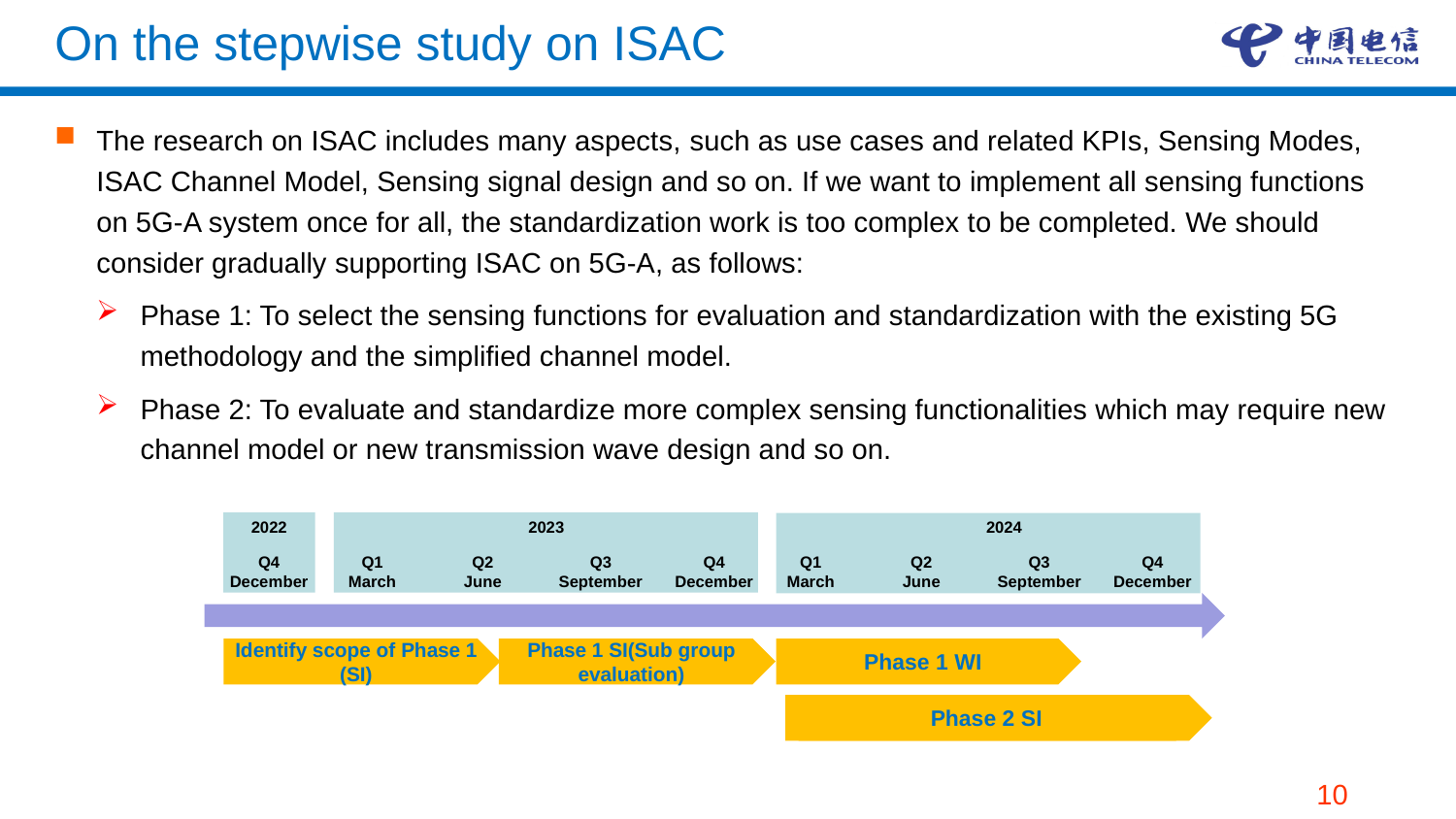

# On the stepwise study on ISAC
The research on ISAC includes many aspects, such as use cases and related KPIs, Sensing Modes, ISAC Channel Model, Sensing signal design and so on. If we want to implement all sensing functions on 5G-A system once for all, the standardization work is too complex to be completed. We should consider gradually supporting ISAC on 5G-A, as follows:
Phase 1: To select the sensing functions for evaluation and standardization with the existing 5G methodology and the simplified channel model.
Phase 2: To evaluate and standardize more complex sensing functionalities which may require new channel model or new transmission wave design and so on.
2022
2023
2024

Q4
December
Q1
March
Q2
June
Q3
September
Q4
December
Q1
March
Q2
June
Q3
September
Q4
December

Identify scope of Phase 1 (SI)
Phase 1 SI(Sub group evaluation)
Phase 1 WI
Phase 2 SI
Channel model for Phase 2 SI
10